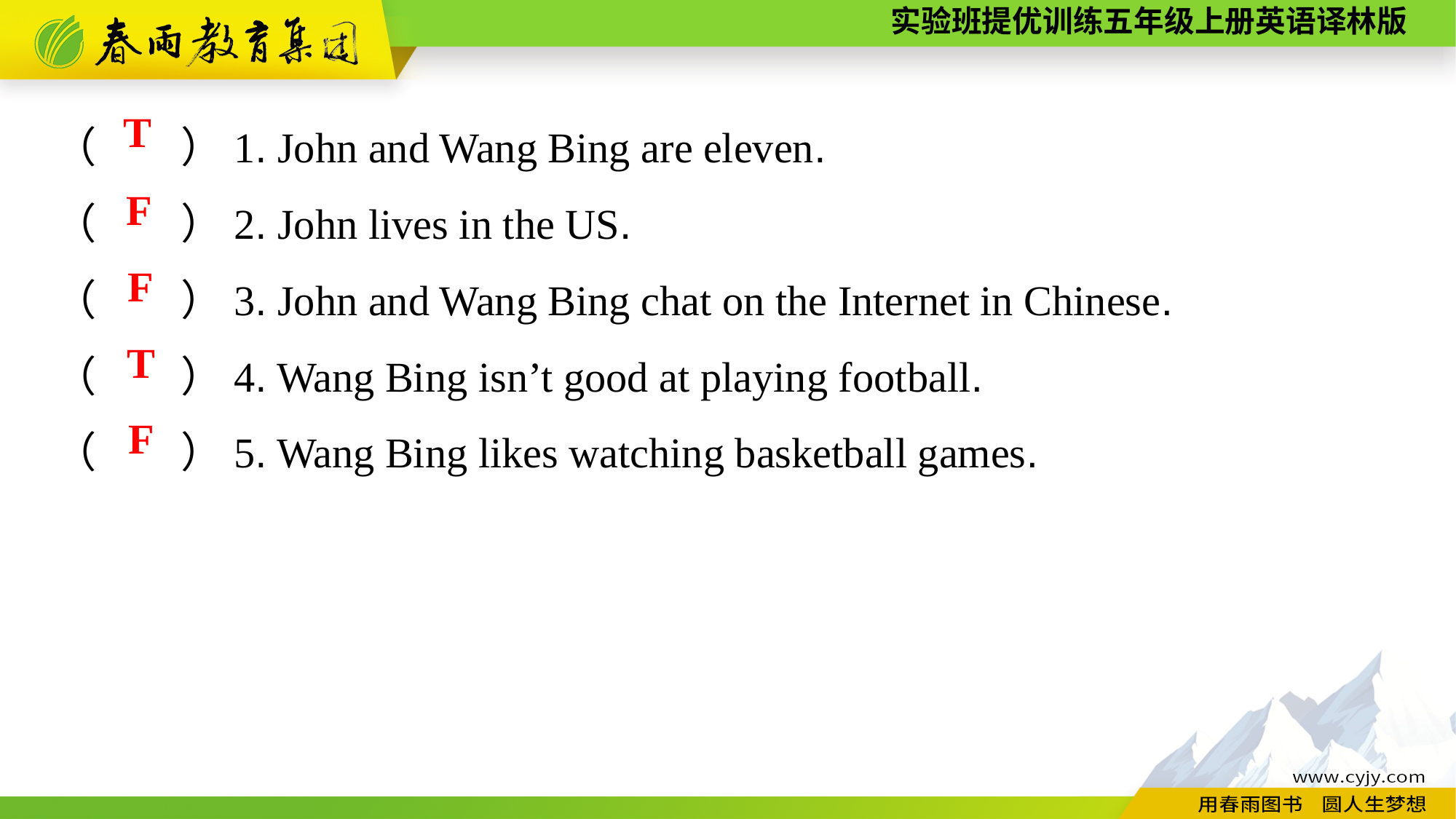

（　　）1. John and Wang Bing are eleven.
（　　）2. John lives in the US.
（　　）3. John and Wang Bing chat on the Internet in Chinese.
（　　）4. Wang Bing isn’t good at playing football.
（　　）5. Wang Bing likes watching basketball games.
T
F
F
T
F